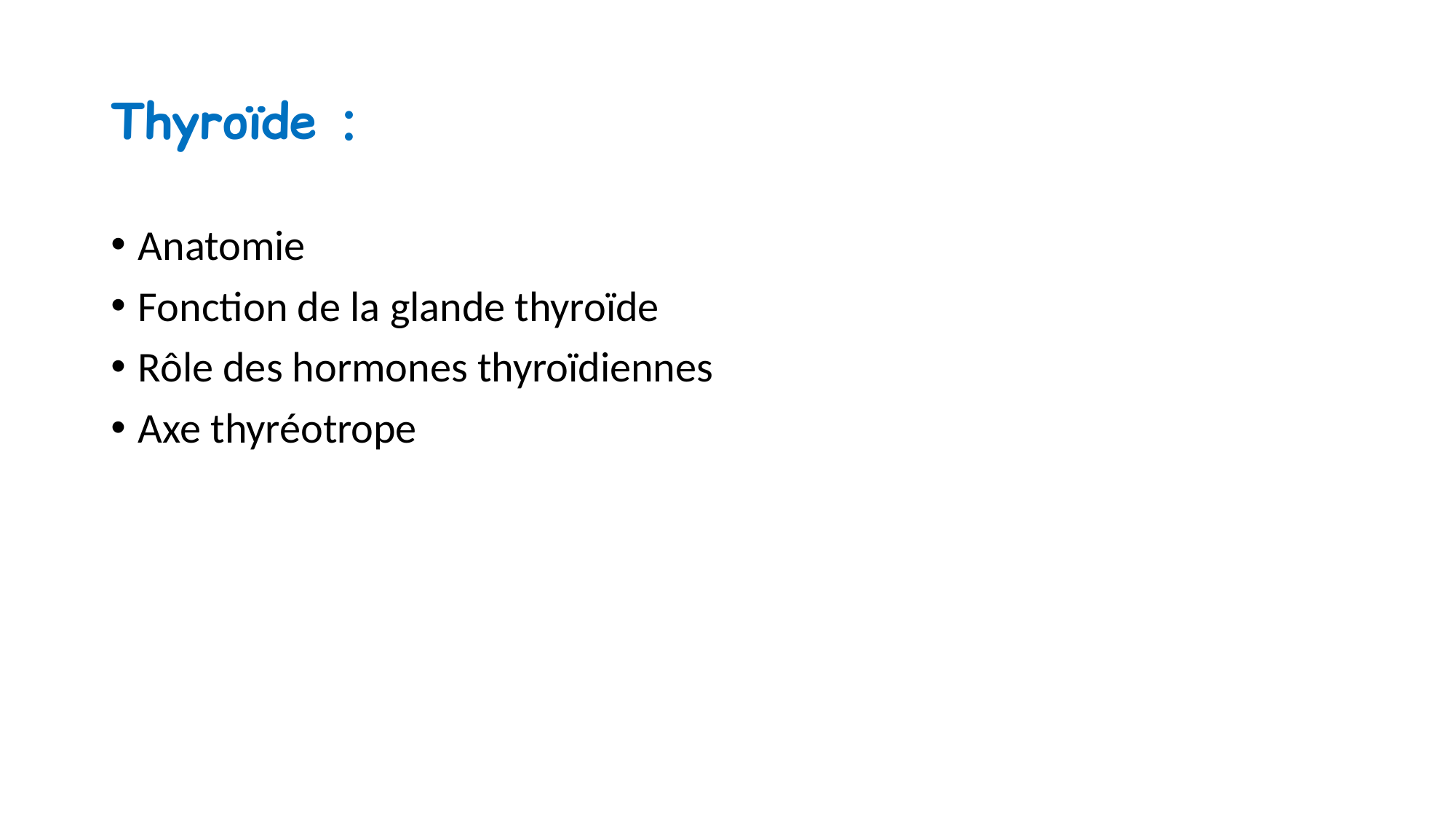

# Thyroïde :
Anatomie
Fonction de la glande thyroïde
Rôle des hormones thyroïdiennes
Axe thyréotrope